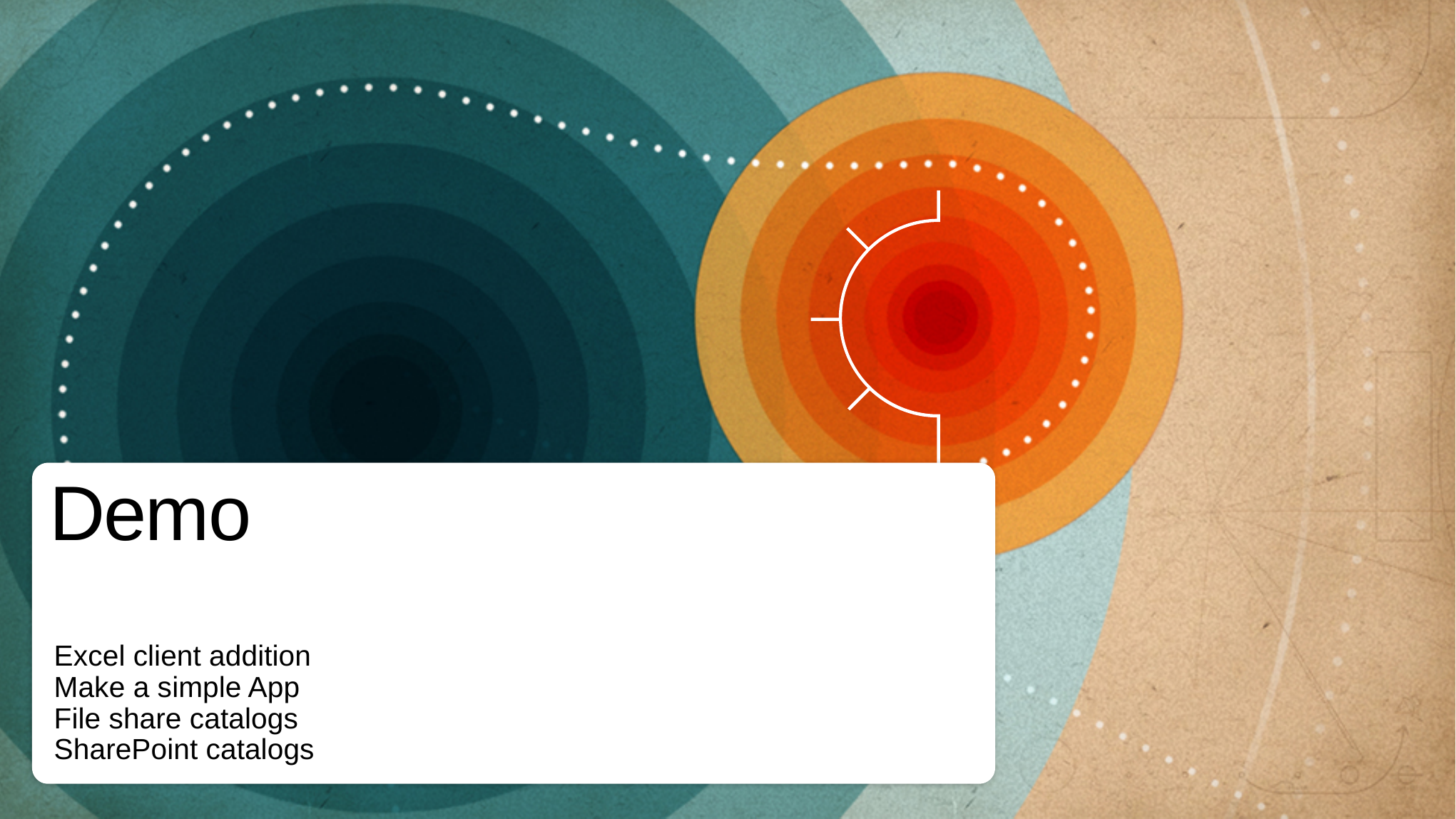

# Demo
Excel client addition
Make a simple App
File share catalogs
SharePoint catalogs